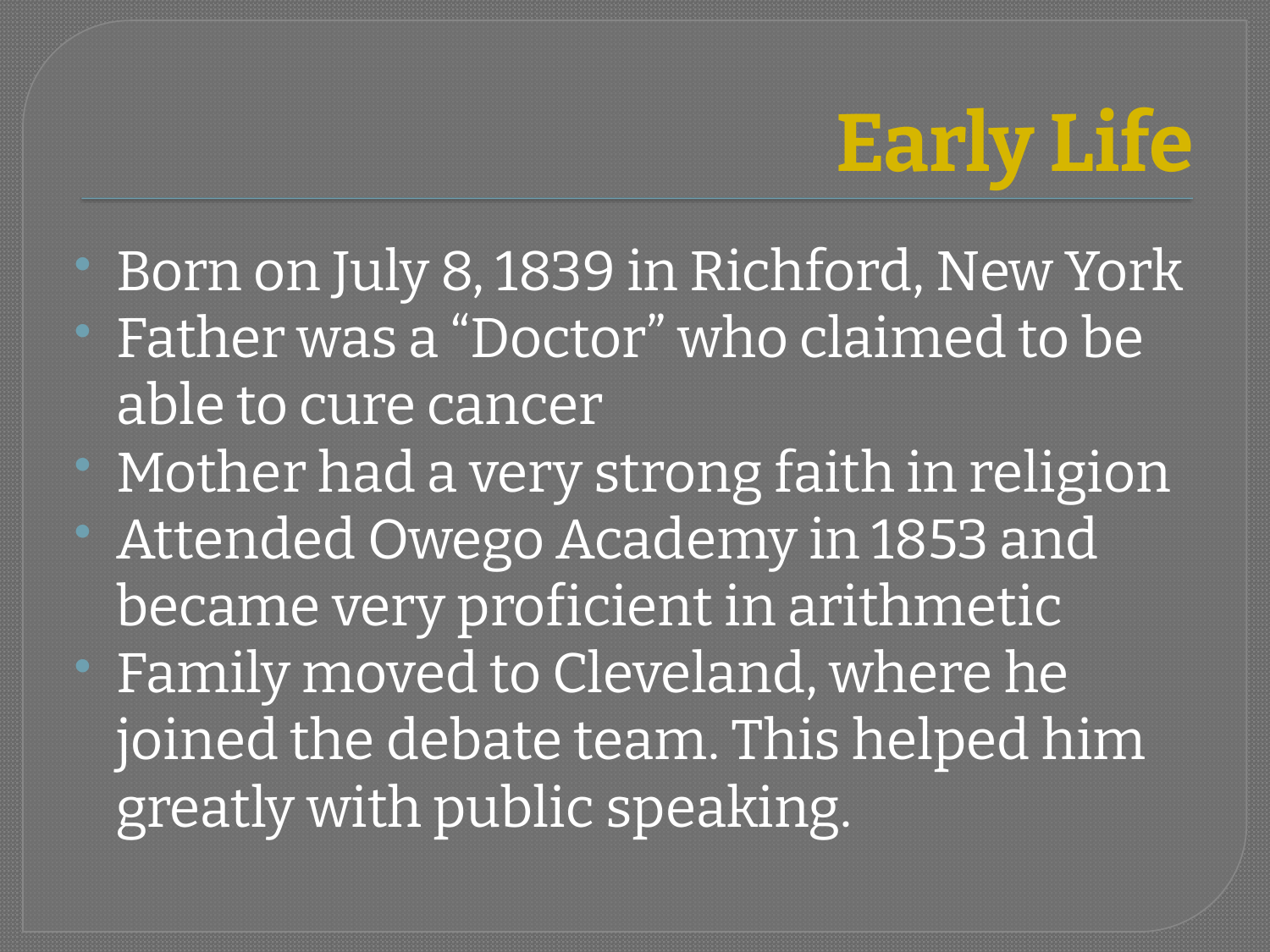

# Early Life
Born on July 8, 1839 in Richford, New York
Father was a “Doctor” who claimed to be able to cure cancer
Mother had a very strong faith in religion
Attended Owego Academy in 1853 and became very proficient in arithmetic
Family moved to Cleveland, where he joined the debate team. This helped him greatly with public speaking.